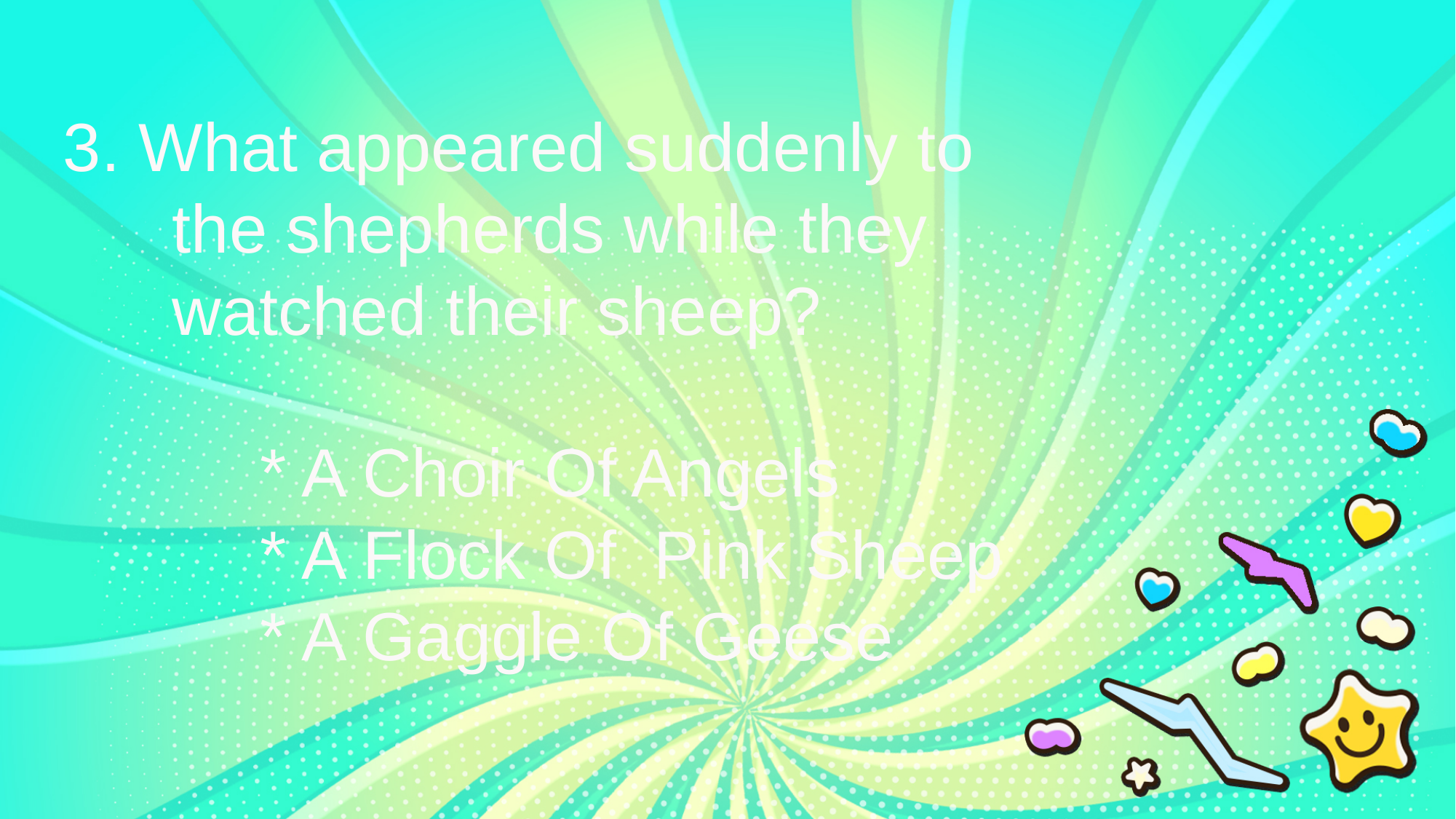

3. What appeared suddenly to
	the shepherds while they
	watched their sheep?
* A Choir Of Angels
* A Flock Of  Pink Sheep
* A Gaggle Of Geese